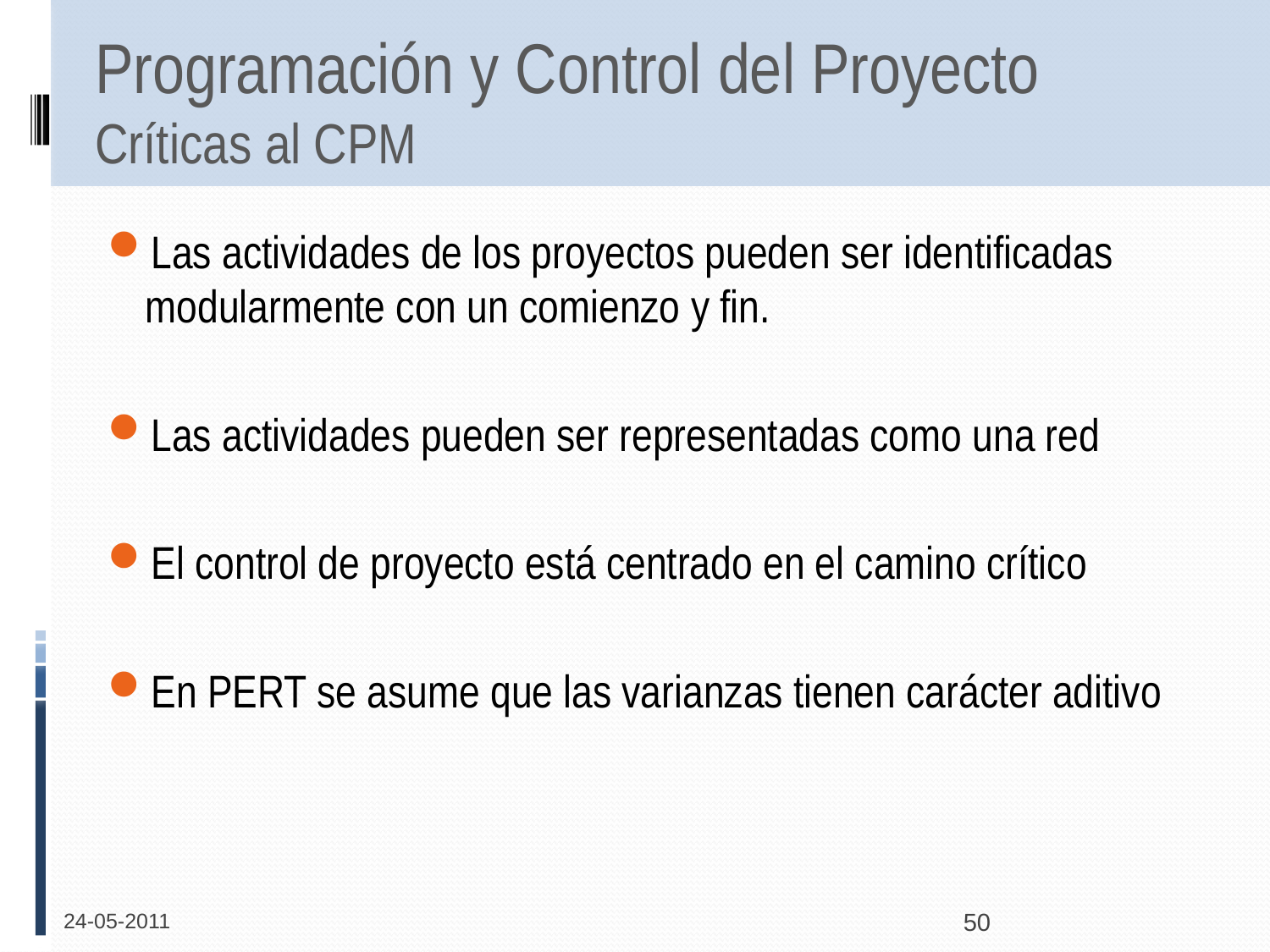

# Programación y Control del Proyecto Críticas al CPM
Las actividades de los proyectos pueden ser identificadas modularmente con un comienzo y fin.

Las actividades pueden ser representadas como una red

El control de proyecto está centrado en el camino crítico

En PERT se asume que las varianzas tienen carácter aditivo

24-05-2011
50